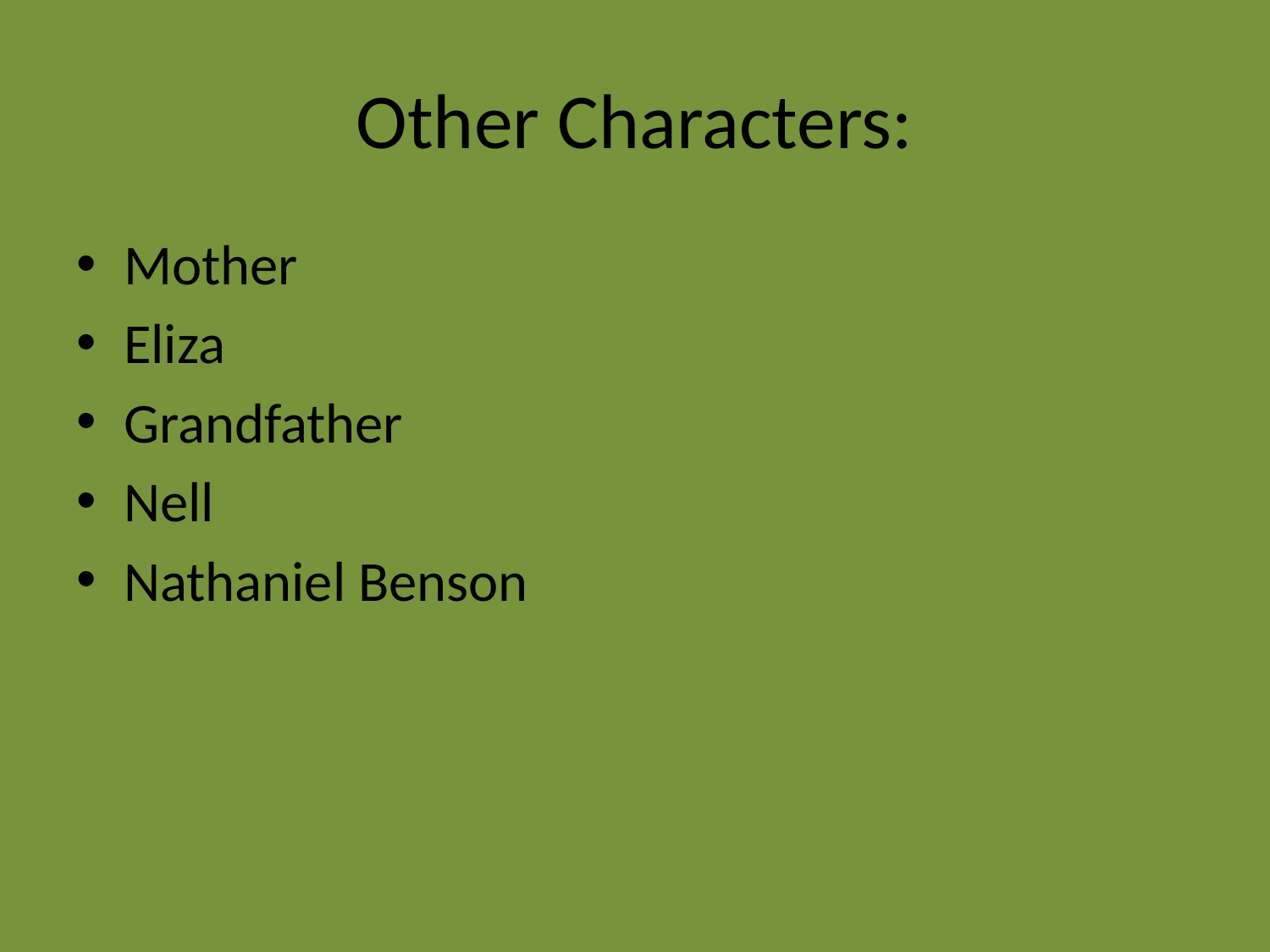

# Other Characters:
Mother
Eliza
Grandfather
Nell
Nathaniel Benson